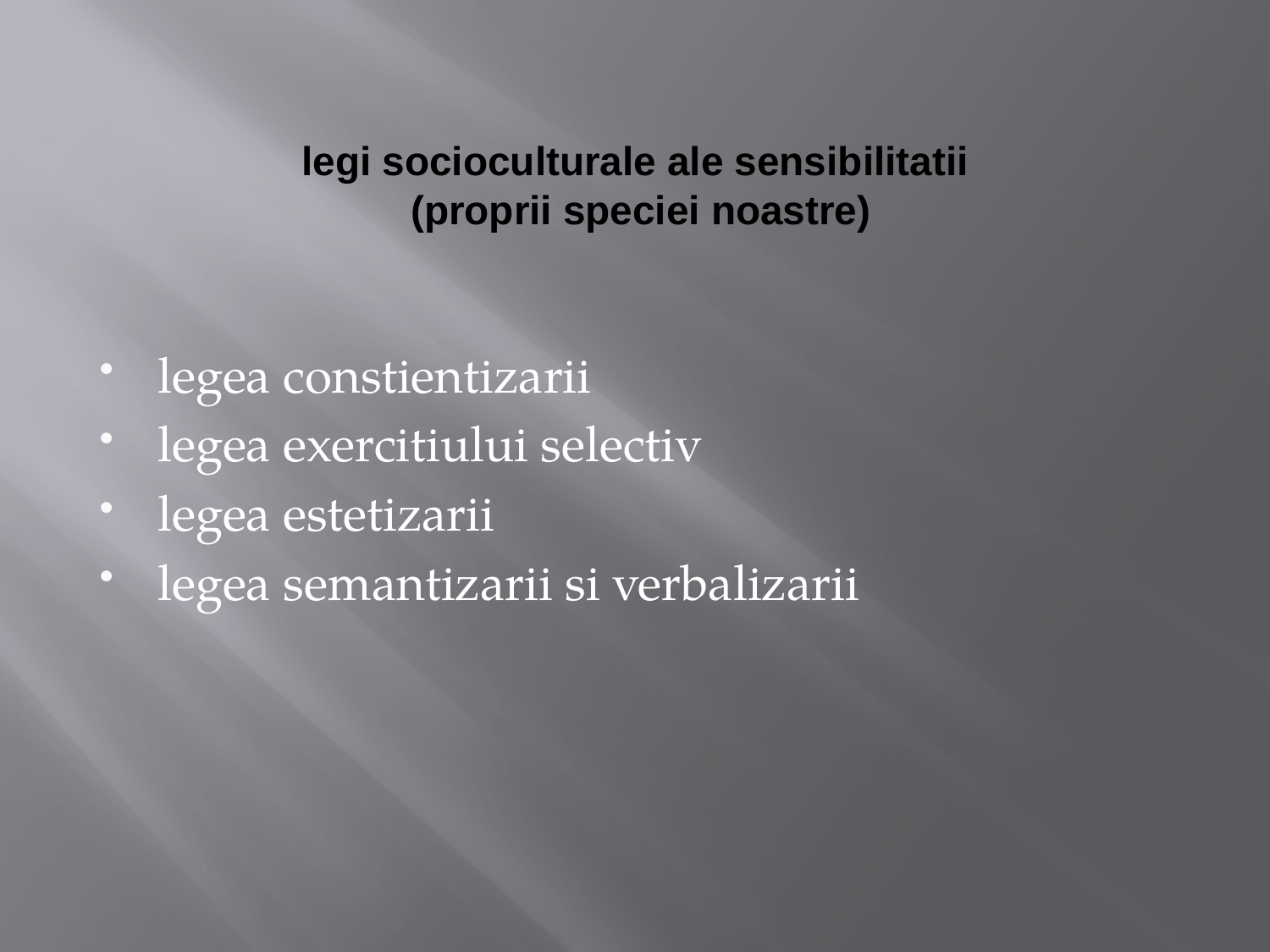

# legi socioculturale ale sensibilitatii (proprii speciei noastre)
legea constientizarii
legea exercitiului selectiv
legea estetizarii
legea semantizarii si verbalizarii